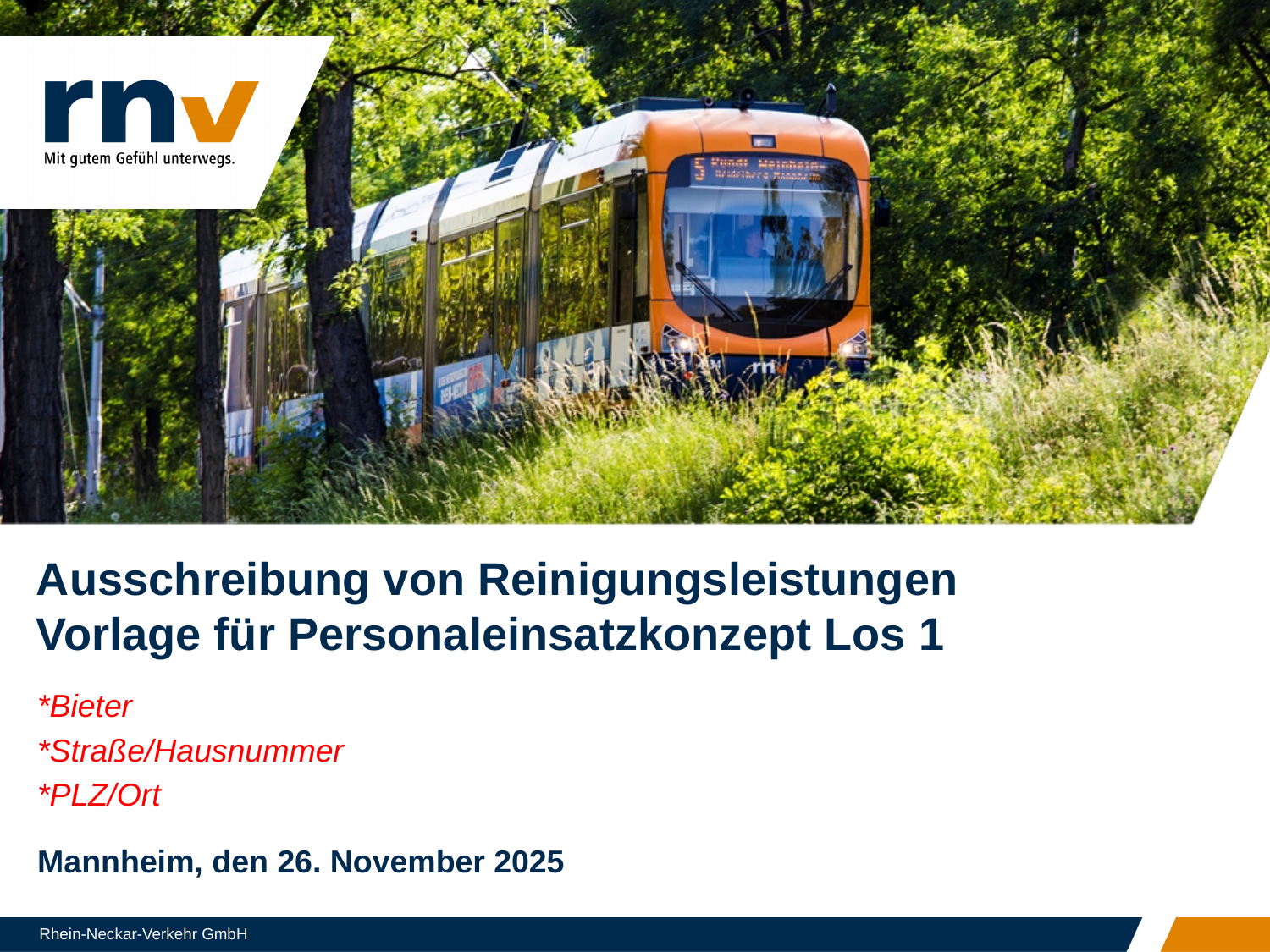

Ausschreibung von Reinigungsleistungen
Vorlage für Personaleinsatzkonzept Los 1

*Bieter
*Straße/Hausnummer
*PLZ/Ort

Mannheim, den 26. November 2025
 Rhein-Neckar-Verkehr GmbH